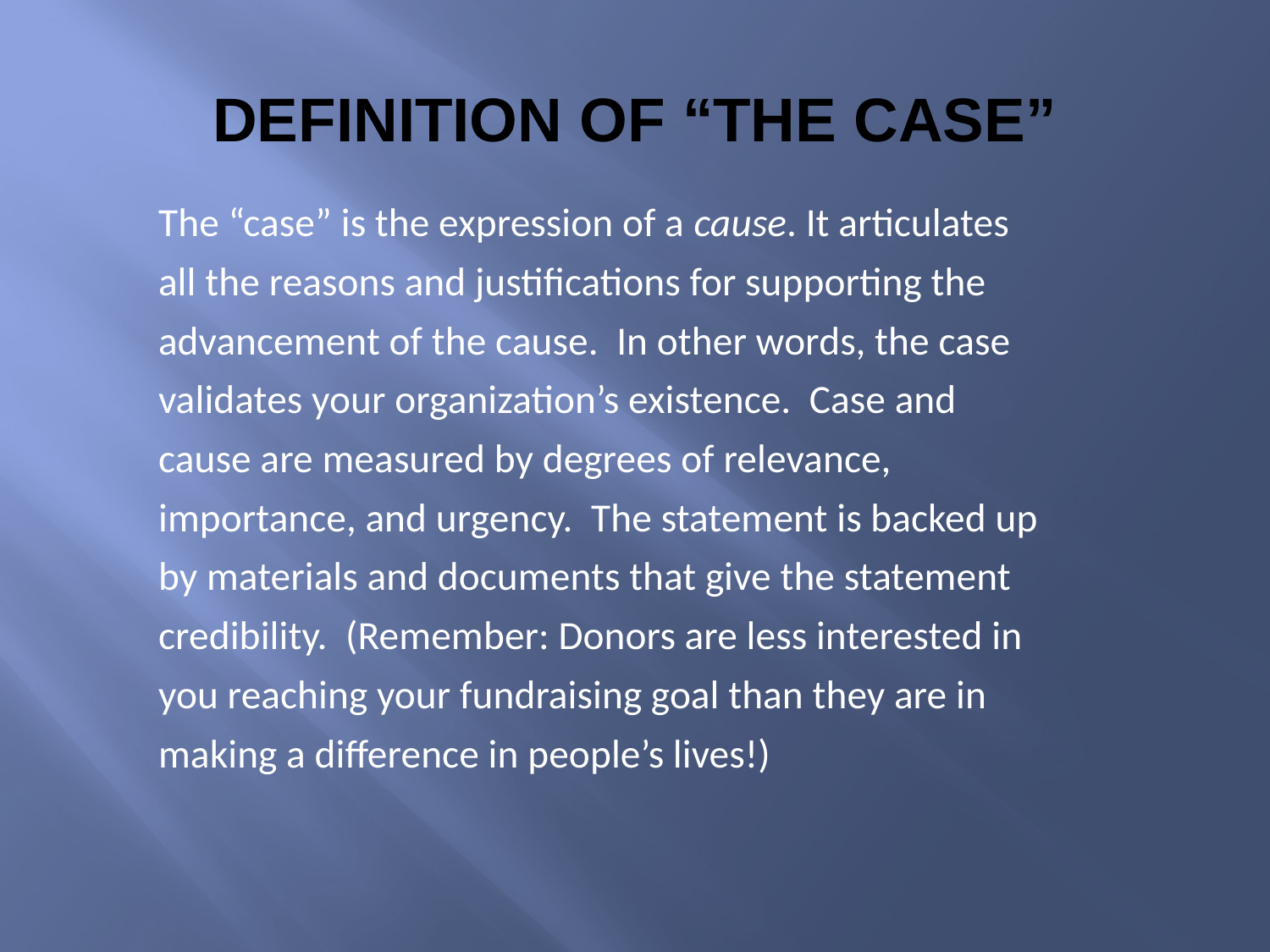

# DEFINITION OF “THE CASE”
The “case” is the expression of a cause. It articulates
all the reasons and justifications for supporting the
advancement of the cause.  In other words, the case
validates your organization’s existence.  Case and
cause are measured by degrees of relevance,
importance, and urgency.  The statement is backed up
by materials and documents that give the statement
credibility.  (Remember: Donors are less interested in
you reaching your fundraising goal than they are in
making a difference in people’s lives!)